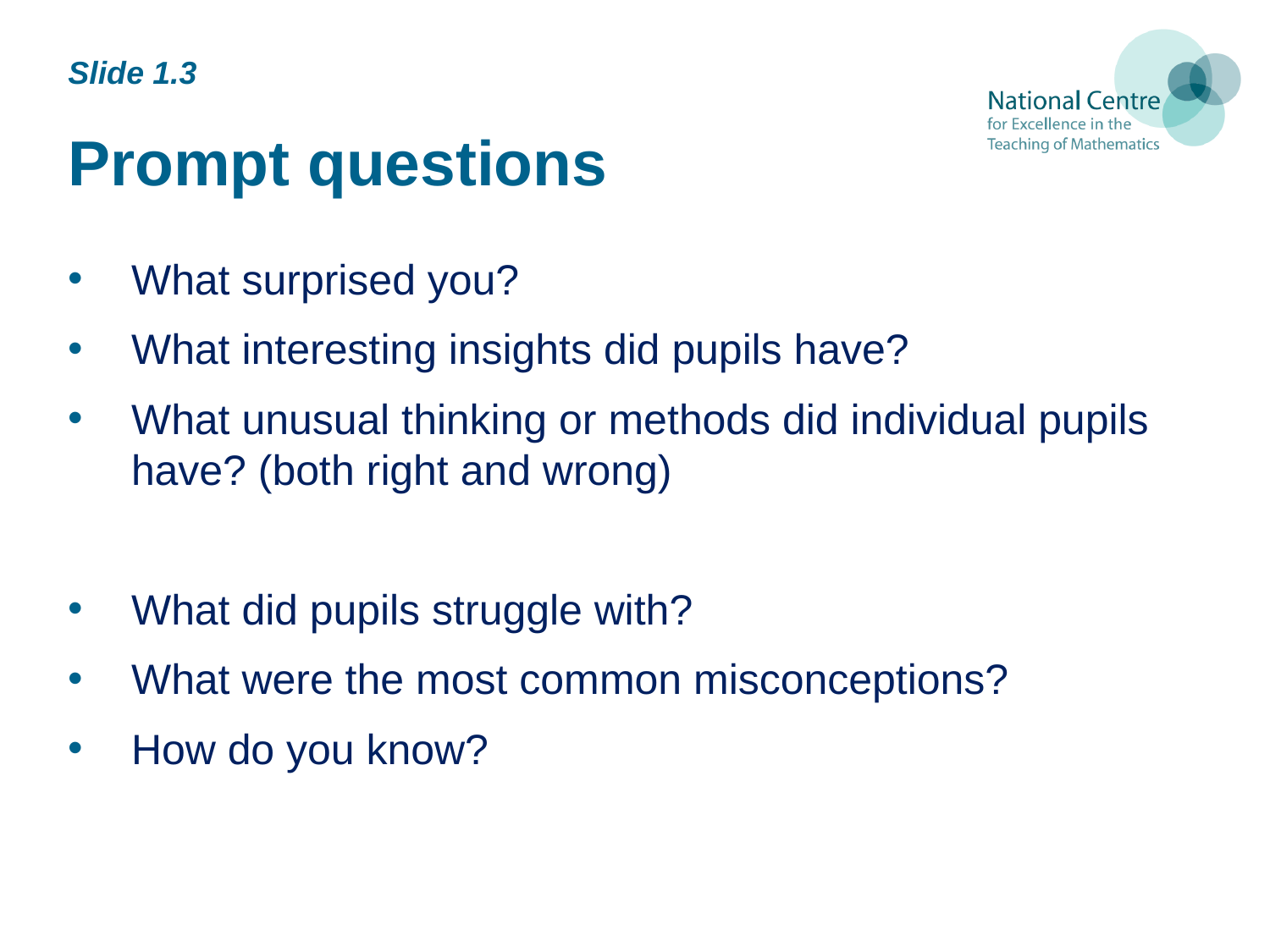

Slide 1.3
# Prompt questions
What surprised you?
What interesting insights did pupils have?
What unusual thinking or methods did individual pupils have? (both right and wrong)

What did pupils struggle with?
What were the most common misconceptions?
How do you know?